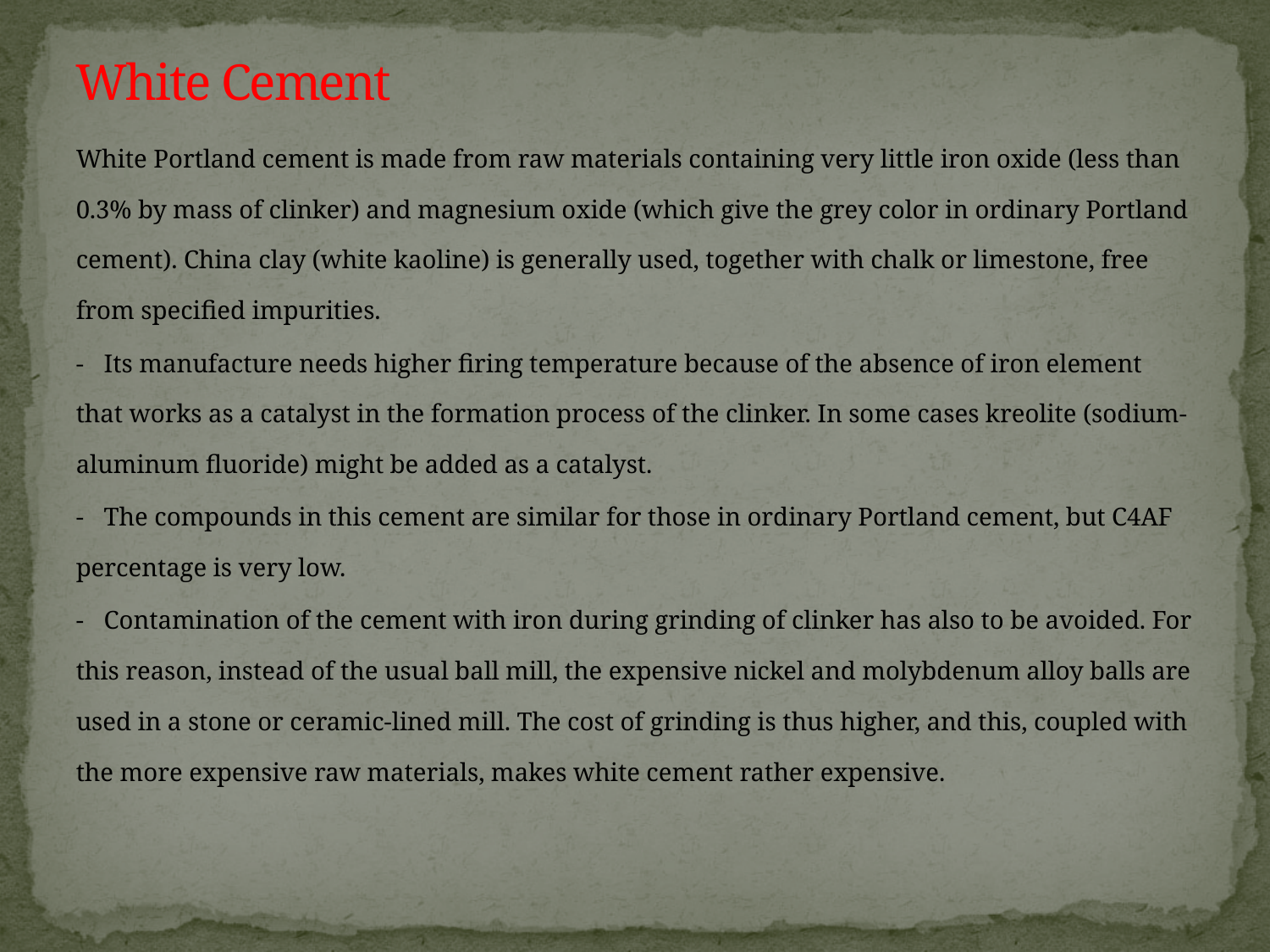

# White Cement
White Portland cement is made from raw materials containing very little iron oxide (less than 0.3% by mass of clinker) and magnesium oxide (which give the grey color in ordinary Portland cement). China clay (white kaoline) is generally used, together with chalk or limestone, free from specified impurities.
-	Its manufacture needs higher firing temperature because of the absence of iron element that works as a catalyst in the formation process of the clinker. In some cases kreolite (sodium-aluminum fluoride) might be added as a catalyst.
-	The compounds in this cement are similar for those in ordinary Portland cement, but C4AF percentage is very low.
-	Contamination of the cement with iron during grinding of clinker has also to be avoided. For this reason, instead of the usual ball mill, the expensive nickel and molybdenum alloy balls are used in a stone or ceramic-lined mill. The cost of grinding is thus higher, and this, coupled with the more expensive raw materials, makes white cement rather expensive.